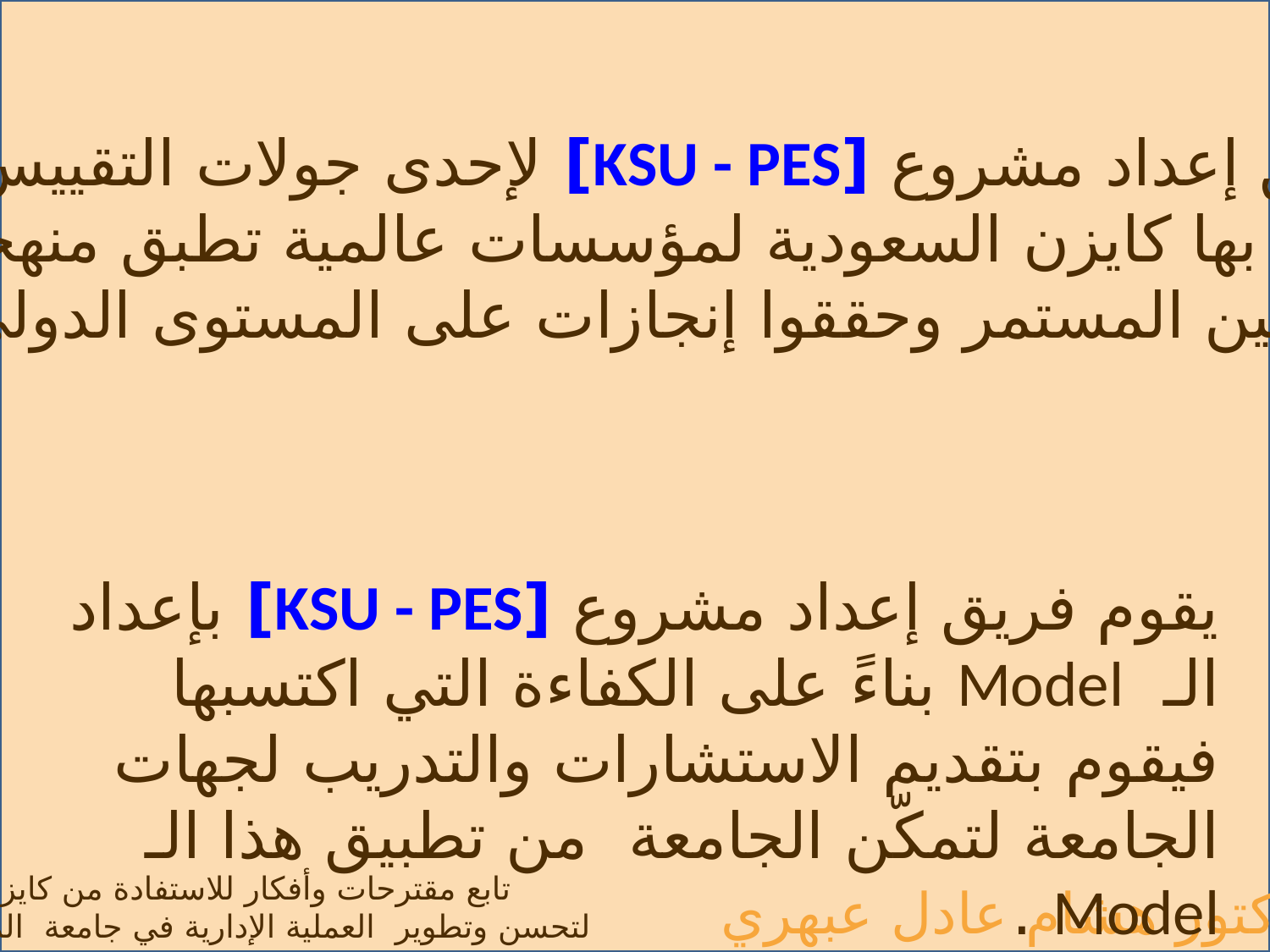

ينضم فريق إعداد مشروع [KSU - PES] لإحدى جولات التقييس
 التي تقوم بها كايزن السعودية لمؤسسات عالمية تطبق منهجيات كايزن
 في التحسين المستمر وحققوا إنجازات على المستوى الدولي.
يقوم فريق إعداد مشروع [KSU - PES] بإعداد الـ  Model بناءً على الكفاءة التي اكتسبها فيقوم بتقديم الاستشارات والتدريب لجهات الجامعة لتمكّن الجامعة  من تطبيق هذا الـ Model .
 تابع مقترحات وأفكار للاستفادة من كايزن
    لتحسن وتطوير  العملية الإدارية في جامعة  الملك سعود
الدكتور هشام عادل عبهري